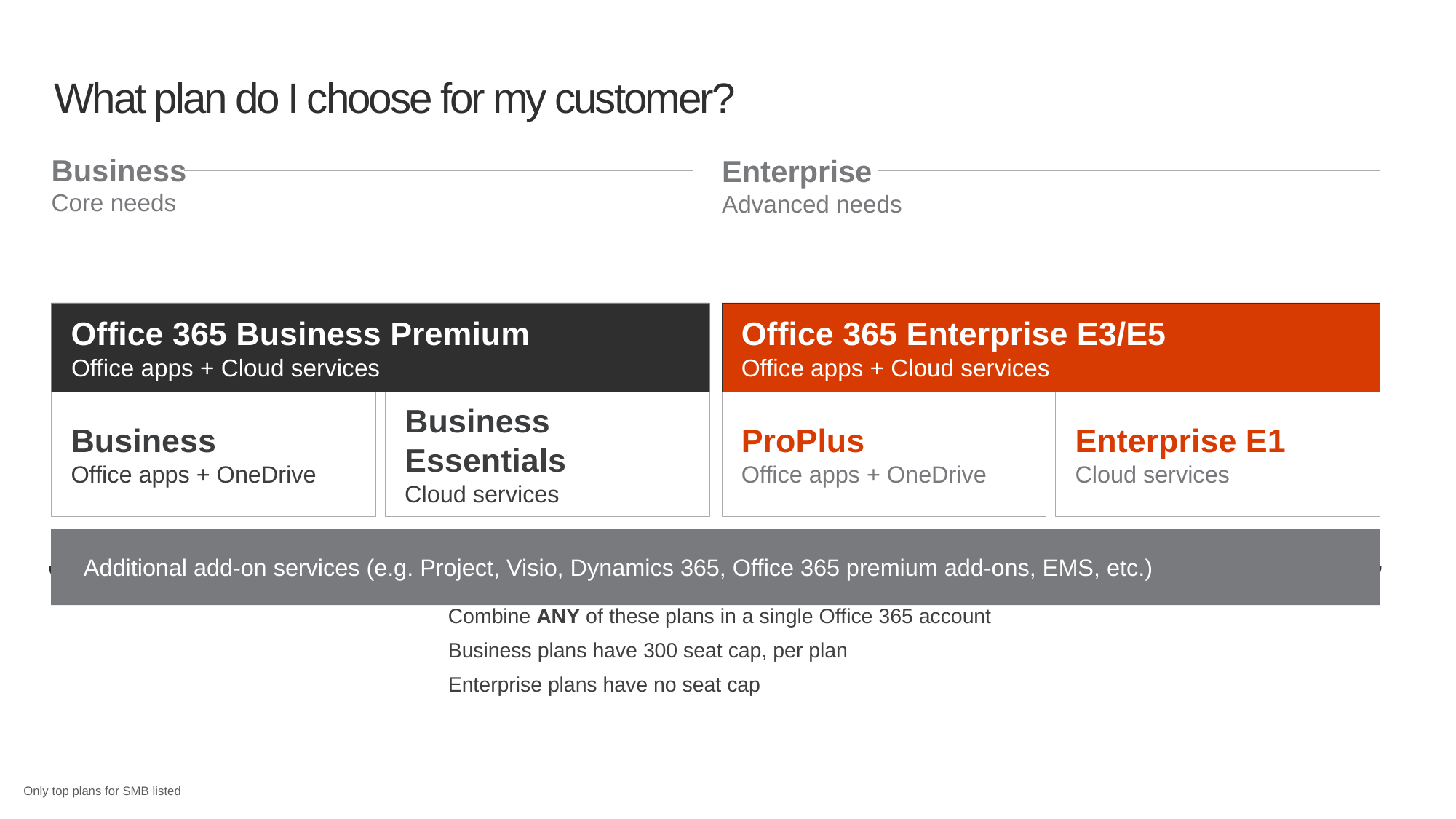

# What plan do I choose for my customer?
Business
Core needs
Enterprise
Advanced needs
One single, scalable admin experience
Office 365 Business Premium

Office 365 Enterprise E3/E5

Office apps + Cloud services

Office apps + Cloud services

Business
Office apps + OneDrive
Business Essentials
Cloud services
Enterprise E1
Cloud services
ProPlus
Office apps + OneDrive
1
Additional add-on services (e.g. Project, Visio, Dynamics 365, Office 365 premium add-ons, EMS, etc.)

Combine ANY of these plans in a single Office 365 account
Business plans have 300 seat cap, per plan
Enterprise plans have no seat cap
Only top plans for SMB listed